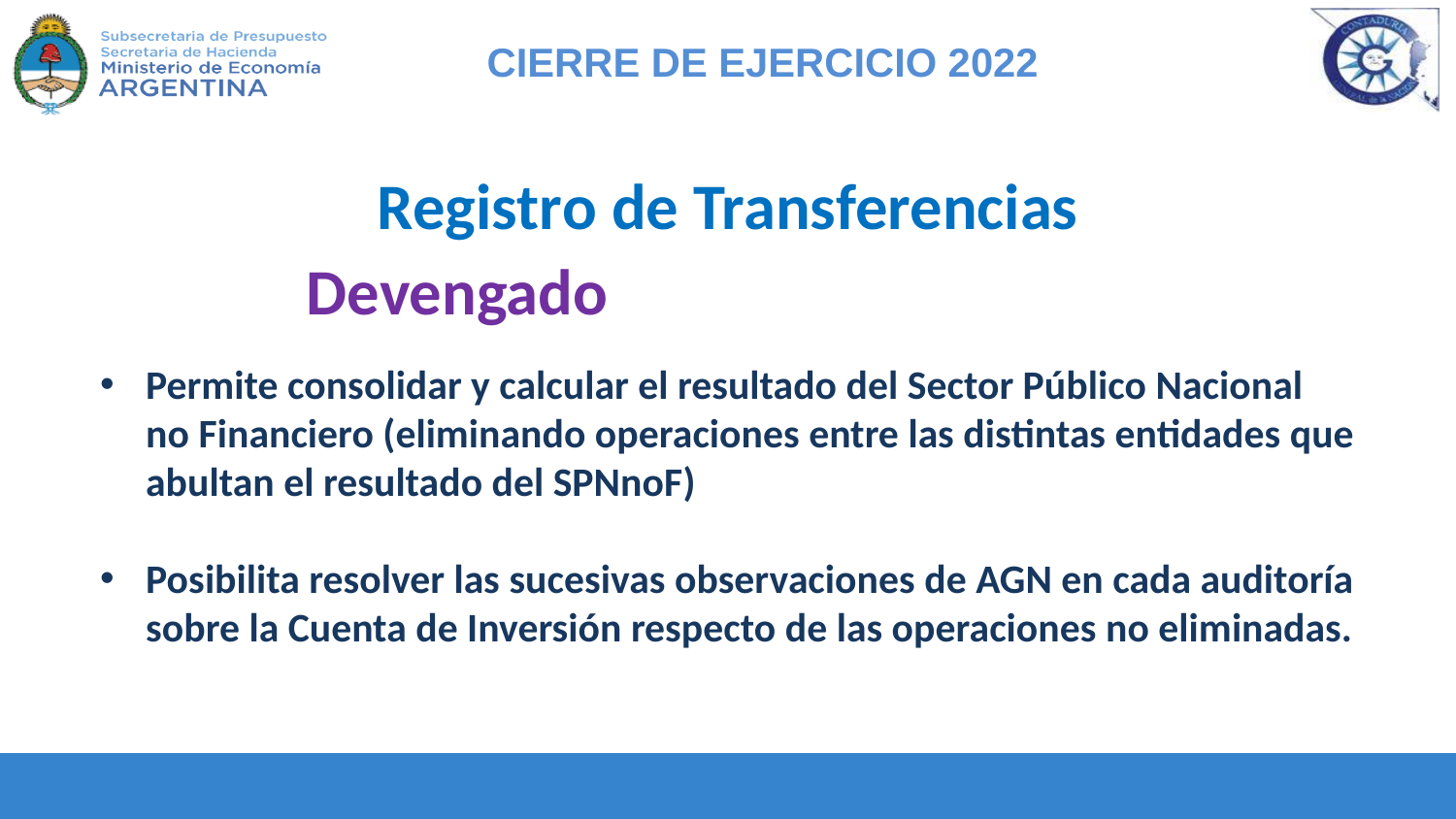

Registro de Transferencias
Devengado
Permite consolidar y calcular el resultado del Sector Público Nacional no Financiero (eliminando operaciones entre las distintas entidades que abultan el resultado del SPNnoF)

Posibilita resolver las sucesivas observaciones de AGN en cada auditoría sobre la Cuenta de Inversión respecto de las operaciones no eliminadas.